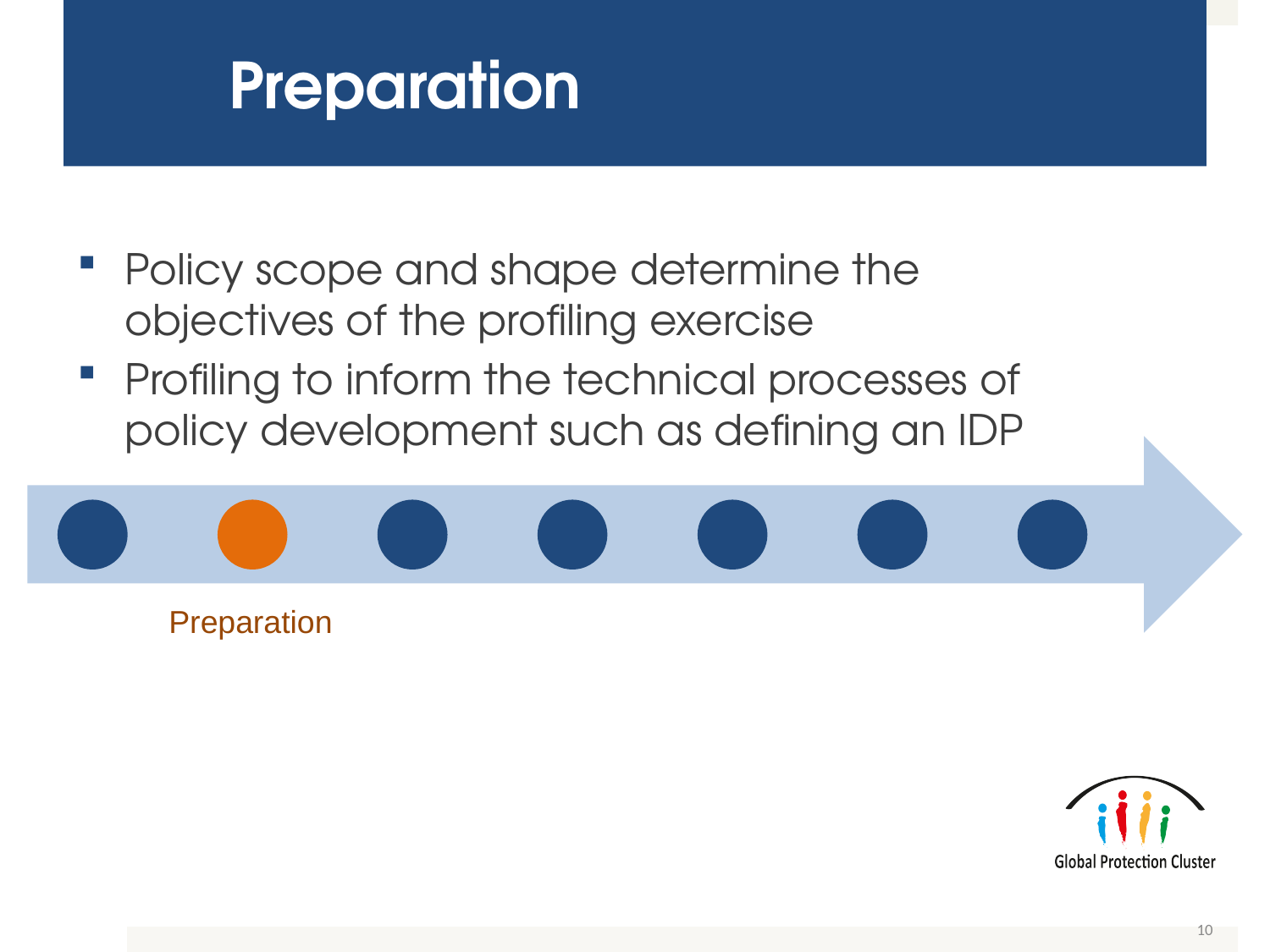

# Preparation
Policy scope and shape determine the objectives of the profiling exercise
Profiling to inform the technical processes of policy development such as defining an IDP

Preparation